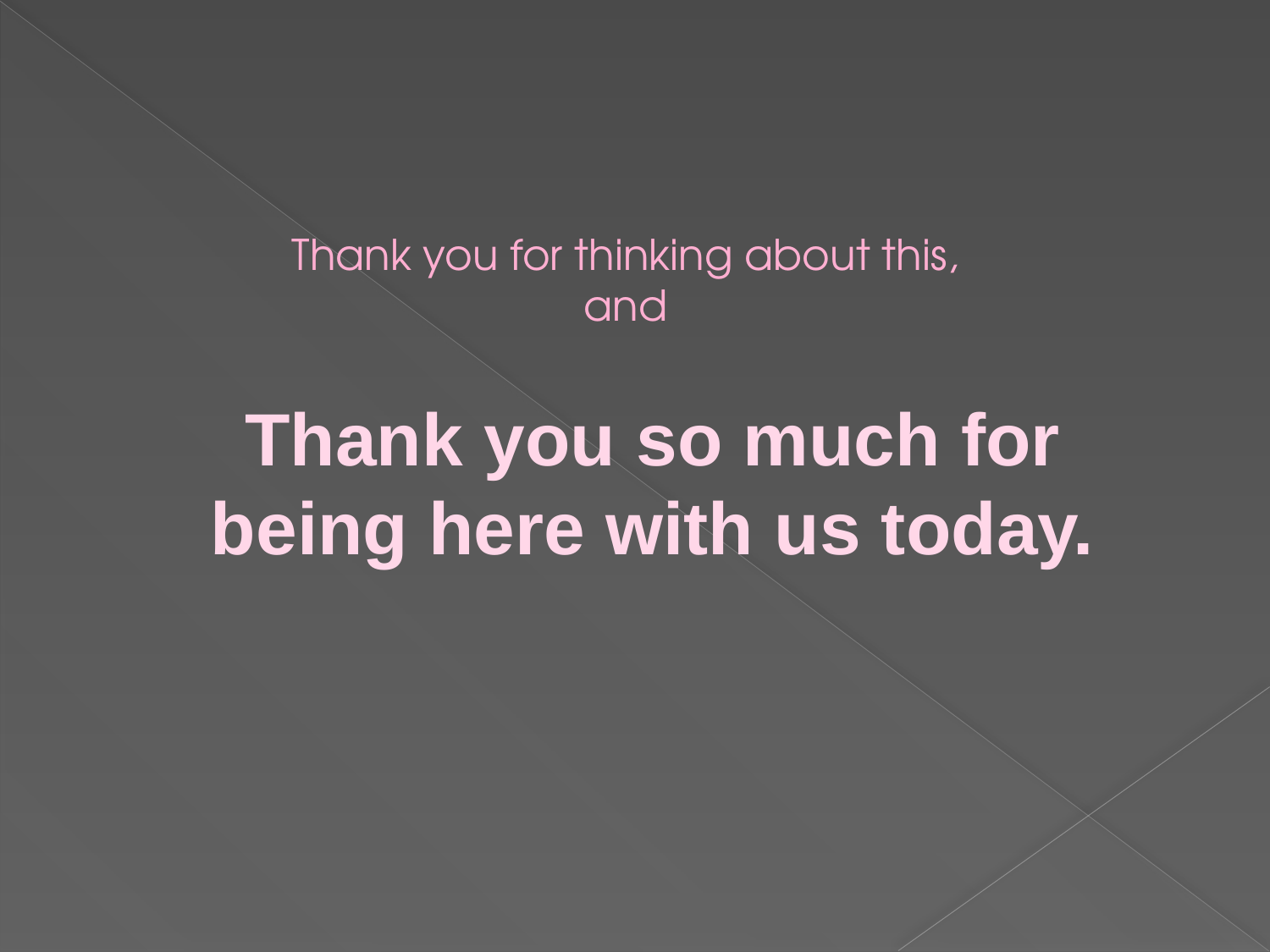

# Thank you so much for being here with us today.
Thank you for thinking about this,
and